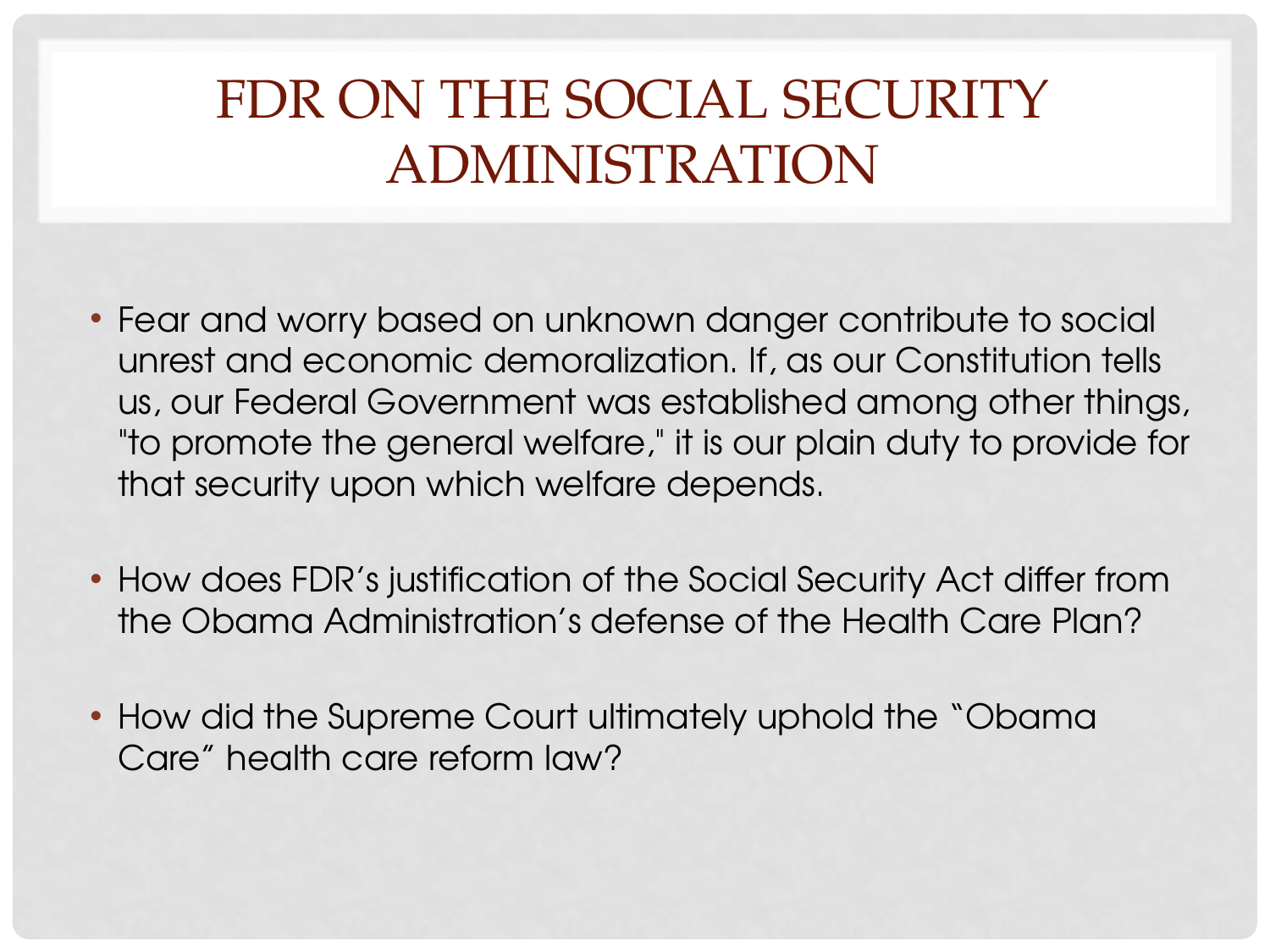

# Fdr on the Social Security Administration

Fear and worry based on unknown danger contribute to social unrest and economic demoralization. If, as our Constitution tells us, our Federal Government was established among other things, "to promote the general welfare," it is our plain duty to provide for that security upon which welfare depends.

How does FDR’s justification of the Social Security Act differ from the Obama Administration’s defense of the Health Care Plan?

How did the Supreme Court ultimately uphold the “Obama Care” health care reform law?